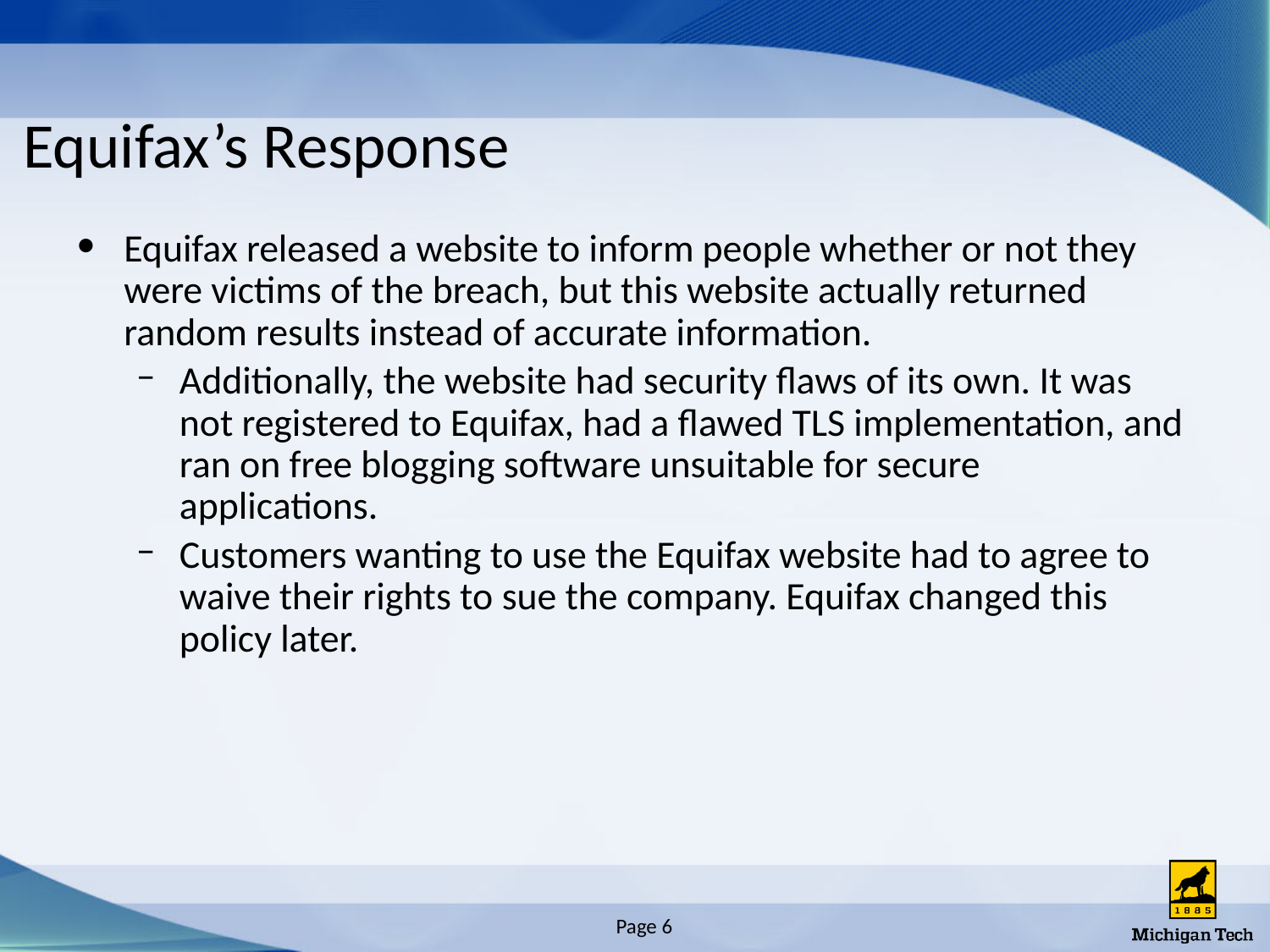

# Equifax’s Response
Equifax released a website to inform people whether or not they were victims of the breach, but this website actually returned random results instead of accurate information.
Additionally, the website had security flaws of its own. It was not registered to Equifax, had a flawed TLS implementation, and ran on free blogging software unsuitable for secure applications.
Customers wanting to use the Equifax website had to agree to waive their rights to sue the company. Equifax changed this policy later.